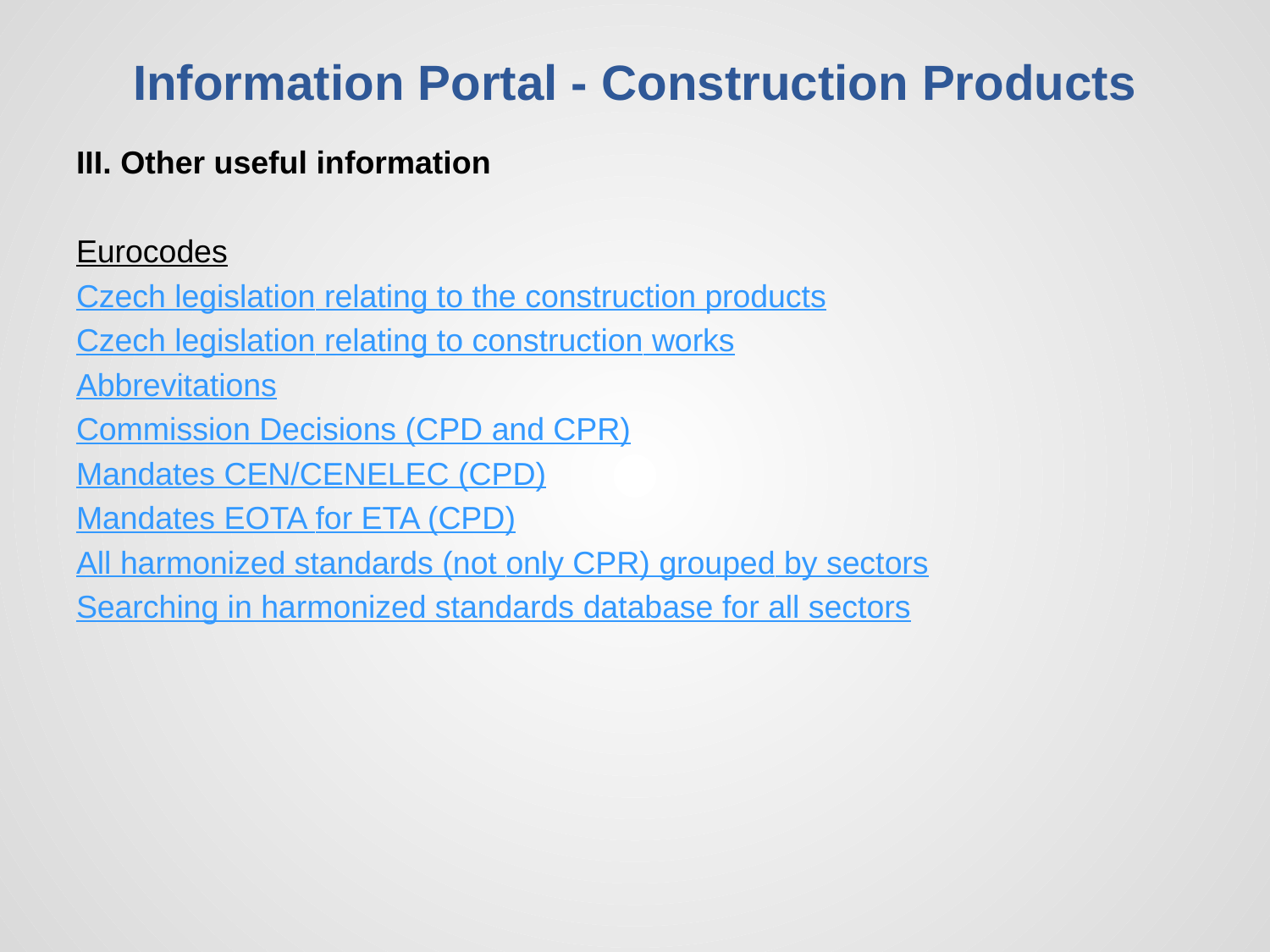

# Information Portal - Construction Products
III. Other useful information

Eurocodes
Czech legislation relating to the construction products
Czech legislation relating to construction works
Abbrevitations
Commission Decisions (CPD and CPR)
Mandates CEN/CENELEC (CPD)
Mandates EOTA for ETA (CPD)
All harmonized standards (not only CPR) grouped by sectors
Searching in harmonized standards database for all sectors